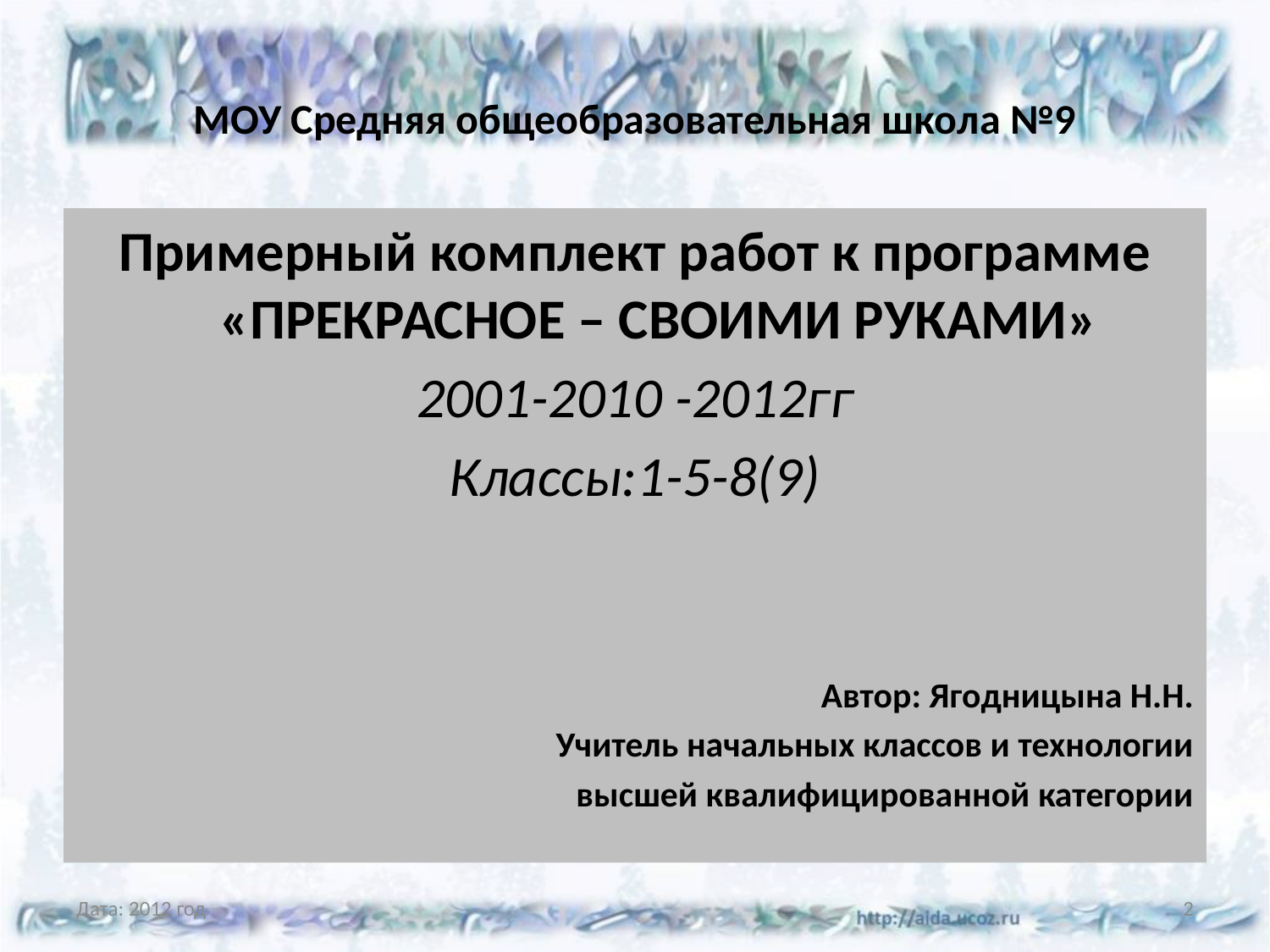

# МОУ Средняя общеобразовательная школа №9
Примерный комплект работ к программе «ПРЕКРАСНОЕ – СВОИМИ РУКАМИ»
2001-2010 -2012гг
Классы:1-5-8(9)

Автор: Ягодницына Н.Н.
Учитель начальных классов и технологии
высшей квалифицированной категории
Дата: 2012 год
2